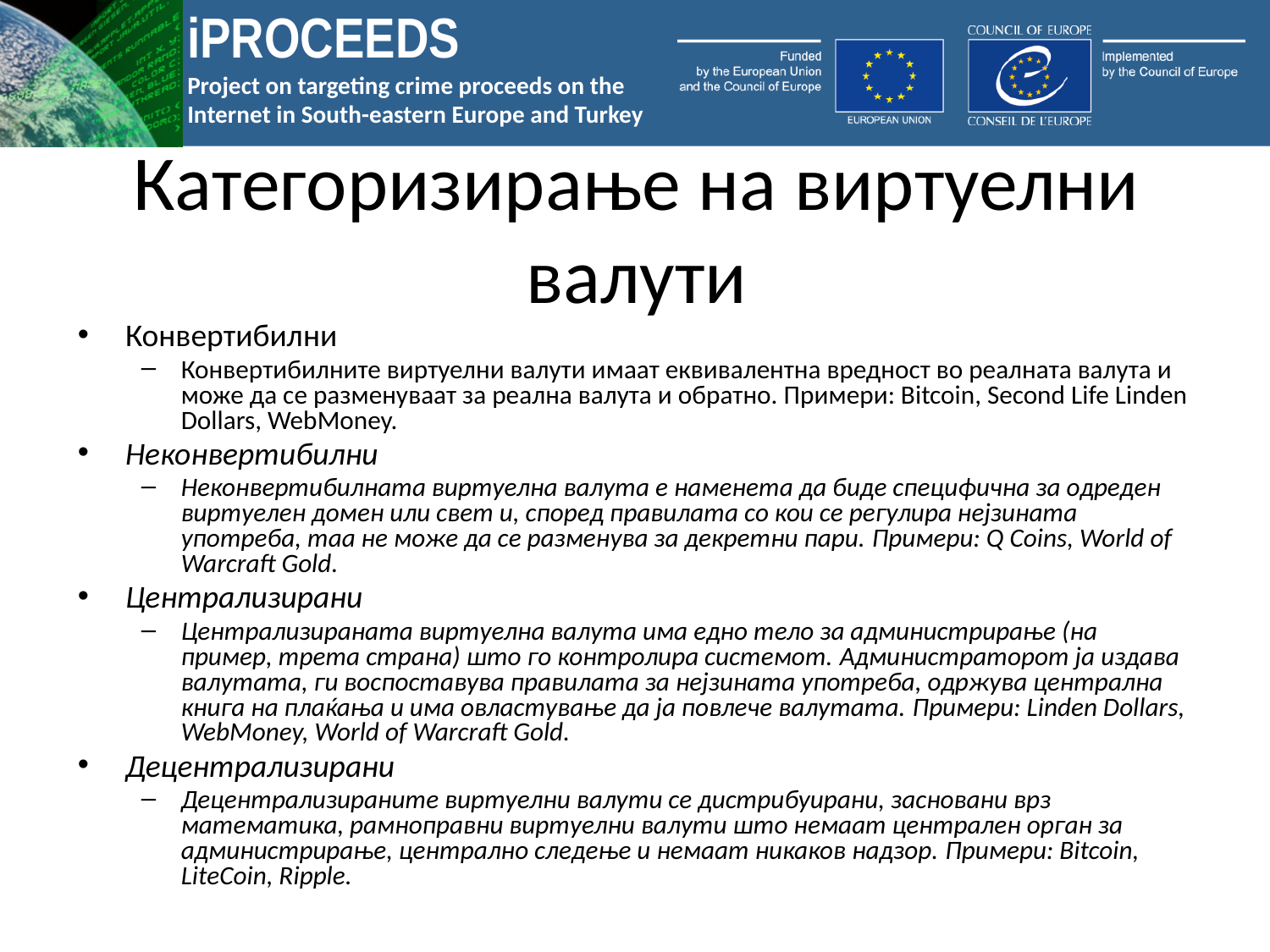

# Категоризирање на виртуелни валути
Конвертибилни
Конвертибилните виртуелни валути имаат еквивалентна вредност во реалната валута и може да се разменуваат за реална валута и обратно. Примери: Bitcoin, Second Life Linden Dollars, WebMoney.
Неконвертибилни
Неконвертибилната виртуелна валута е наменета да биде специфична за одреден виртуелен домен или свет и, според правилата со кои се регулира нејзината употреба, таа не може да се разменува за декретни пари. Примери: Q Coins, World of Warcraft Gold.
Централизирани
Централизираната виртуелна валута има едно тело за администрирање (на пример, трета страна) што го контролира системот. Администраторот ја издава валутата, ги воспоставува правилата за нејзината употреба, одржува централна книга на плаќања и има овластување да ја повлече валутата. Примери: Linden Dollars, WebMoney, World of Warcraft Gold.
Децентрализирани
Децентрализираните виртуелни валути се дистрибуирани, засновани врз математика, рамноправни виртуелни валути што немаат централен орган за администрирање, централно следење и немаат никаков надзор. Примери: Bitcoin, LiteCoin, Ripple.